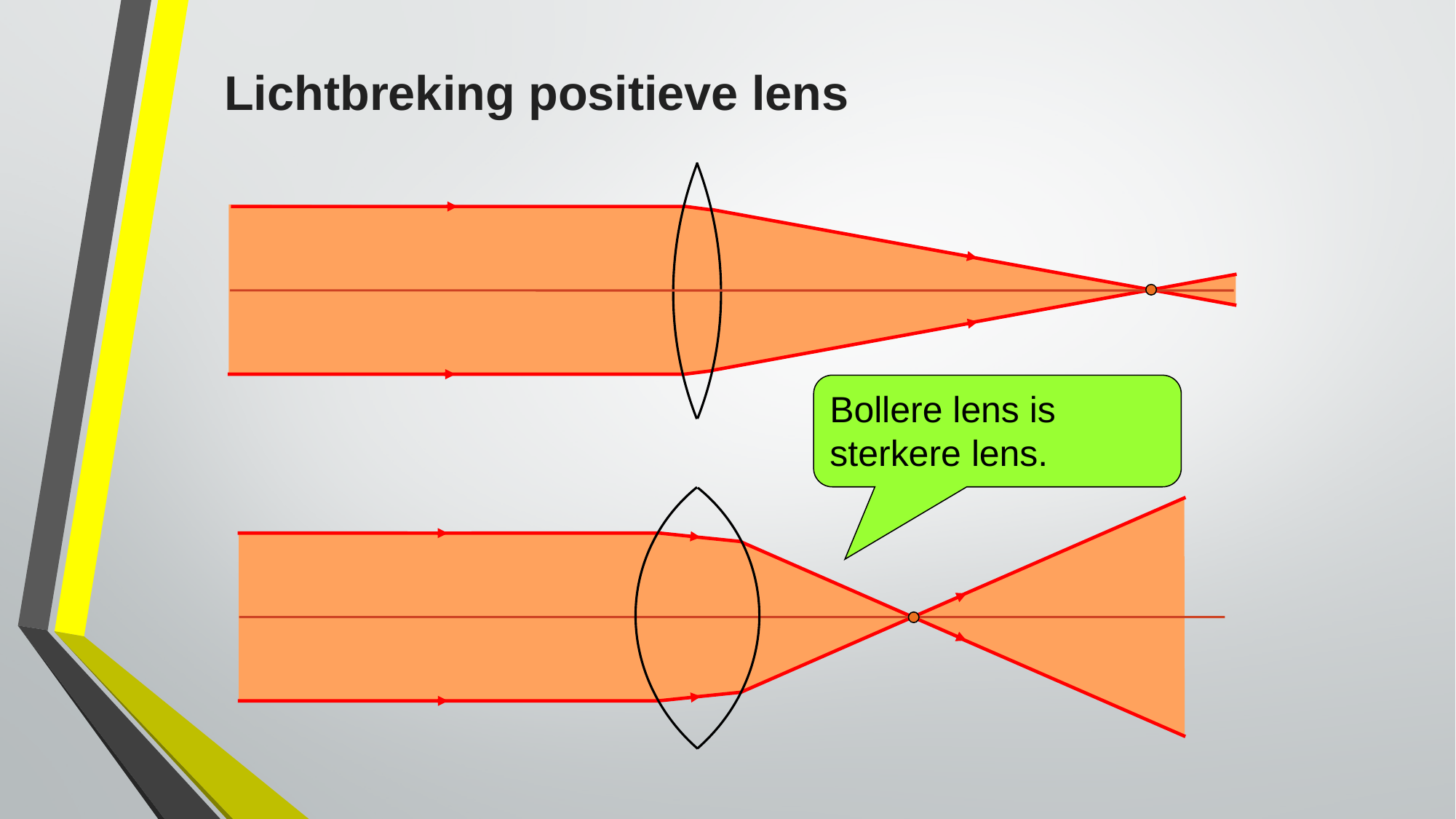

Lichtbreking positieve lens

Bollere lens is sterkere lens.